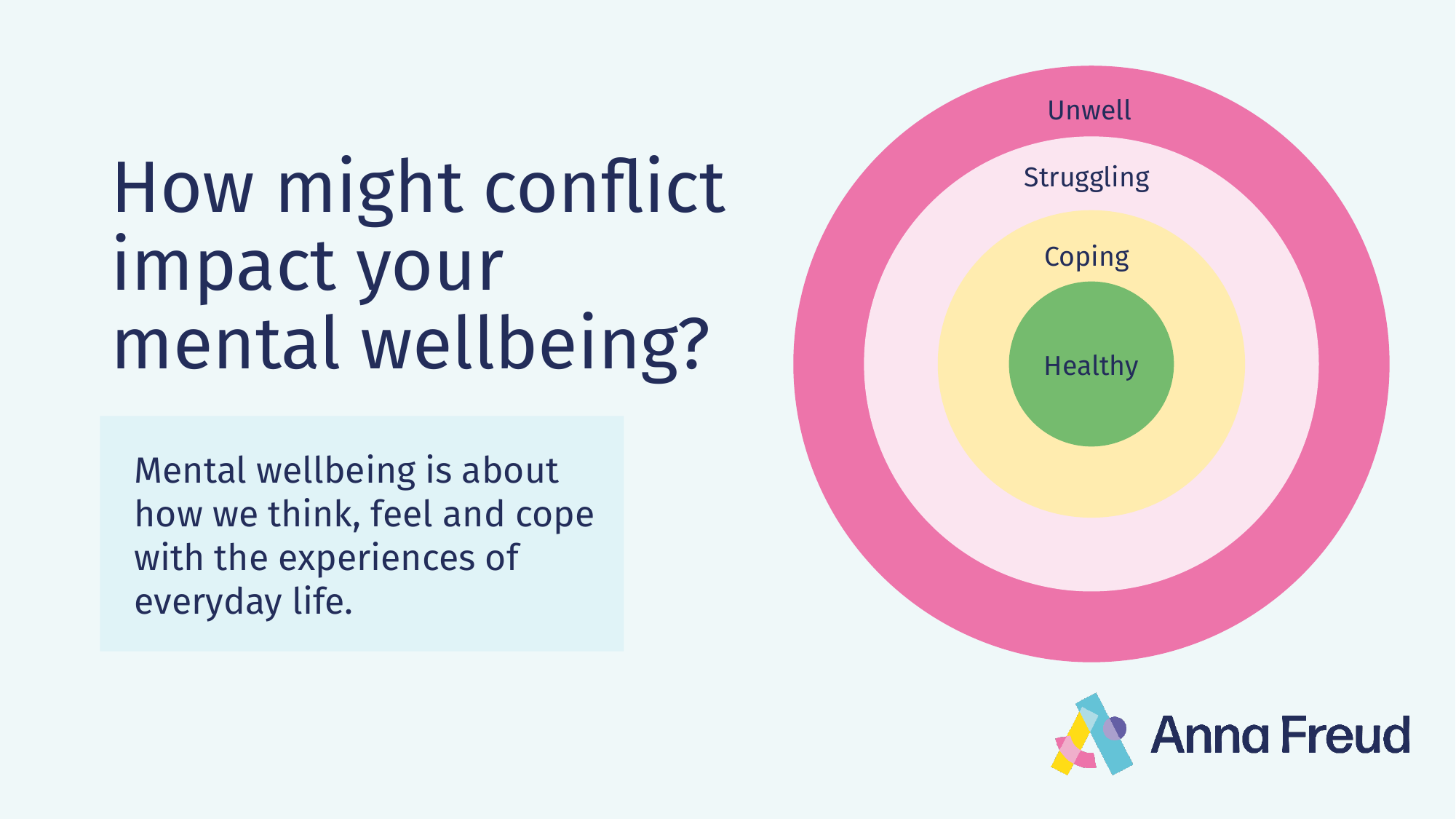

Unwell

Struggling

Coping
Healthy
# How might conflict impact your mental wellbeing?
Mental wellbeing is about how we think, feel and cope with the experiences of everyday life.